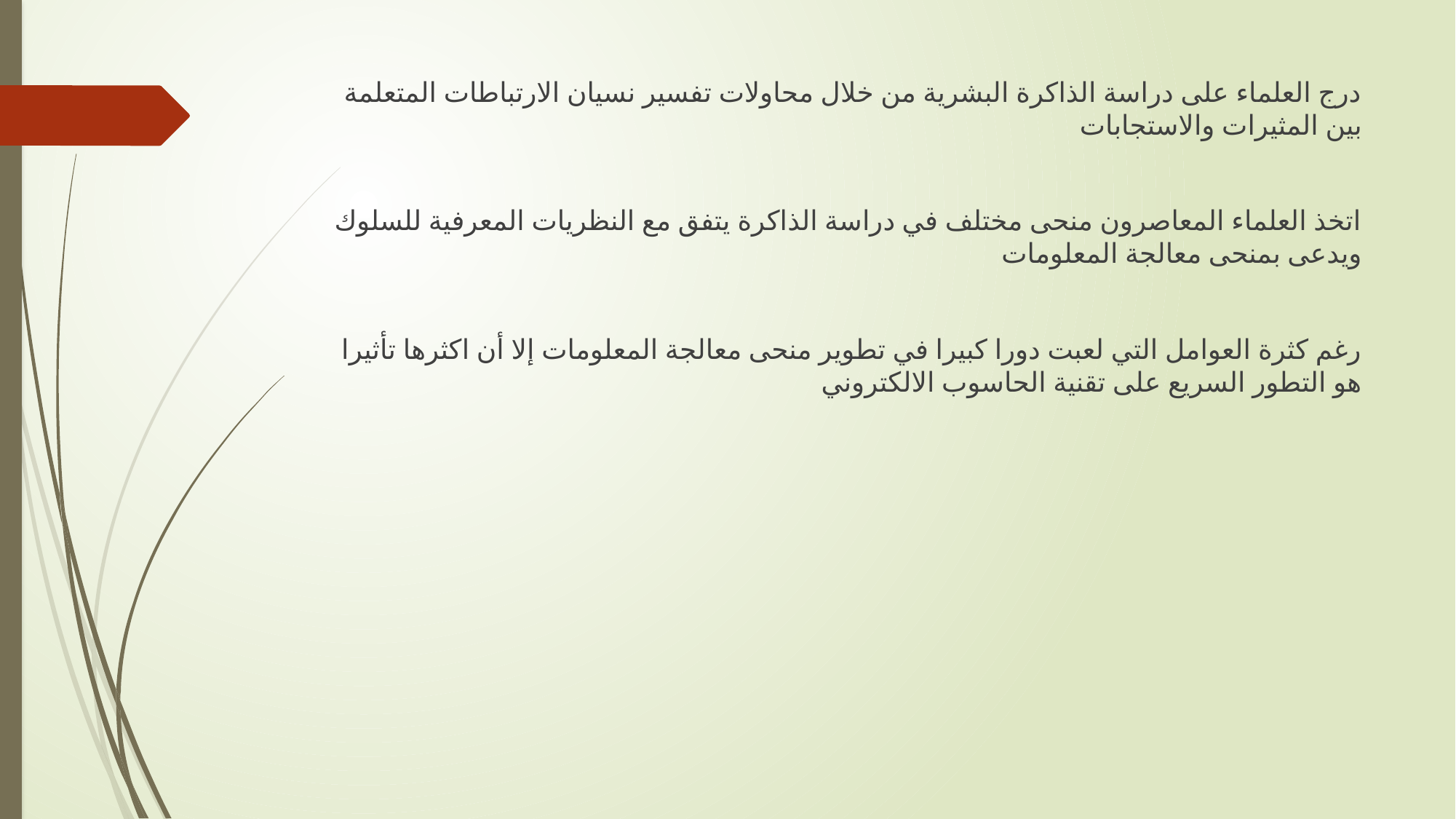

درج العلماء على دراسة الذاكرة البشرية من خلال محاولات تفسير نسيان الارتباطات المتعلمة بين المثيرات والاستجابات

اتخذ العلماء المعاصرون منحى مختلف في دراسة الذاكرة يتفق مع النظريات المعرفية للسلوك ويدعى بمنحى معالجة المعلومات

رغم كثرة العوامل التي لعبت دورا كبيرا في تطوير منحى معالجة المعلومات إلا أن اكثرها تأثيرا هو التطور السريع على تقنية الحاسوب الالكتروني